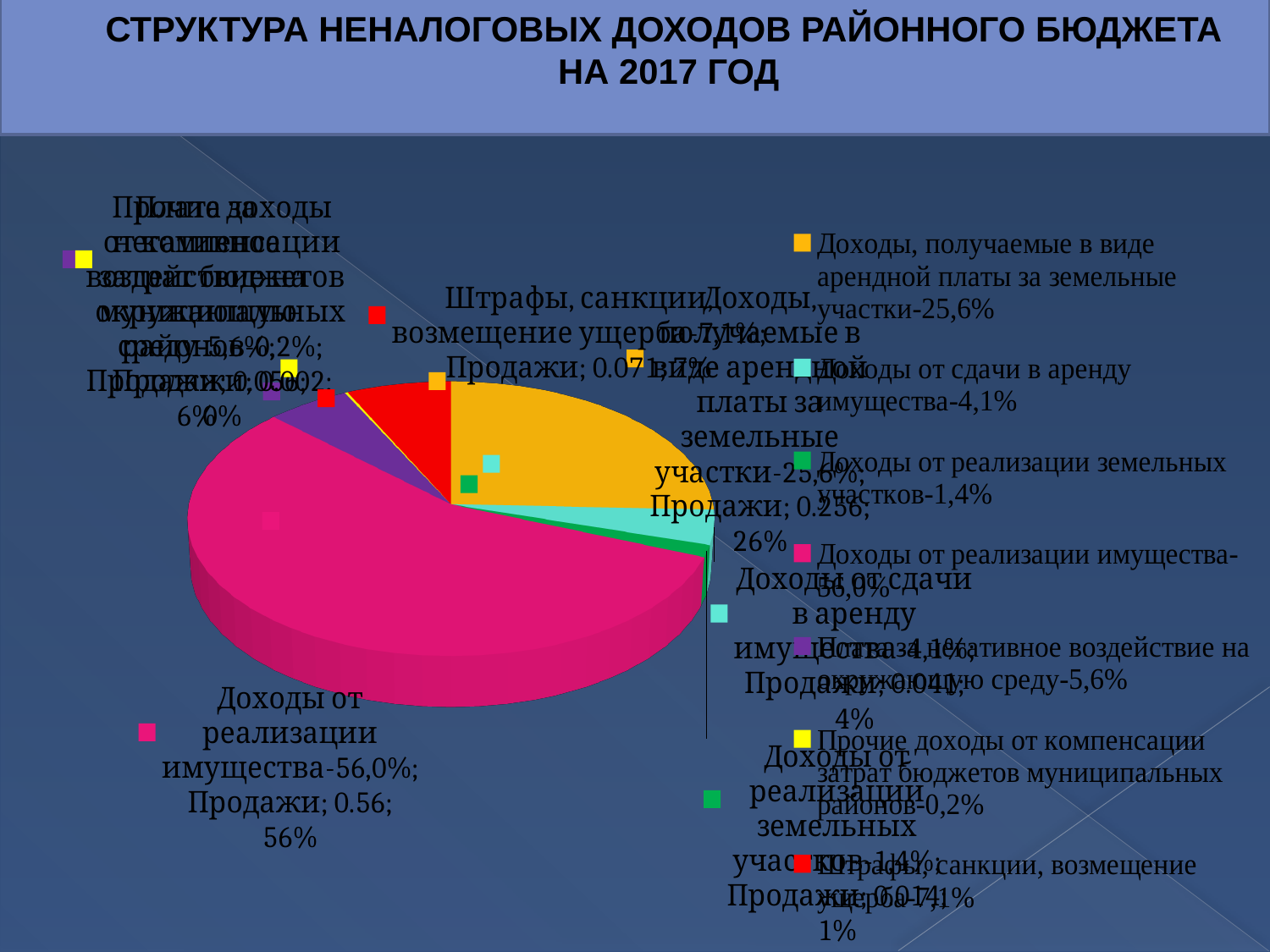

# СТРУКТУРА НЕНАЛОГОВЫХ ДОХОДОВ РАЙОННОГО БЮДЖЕТА
НА 2017 ГОД

[unsupported chart]